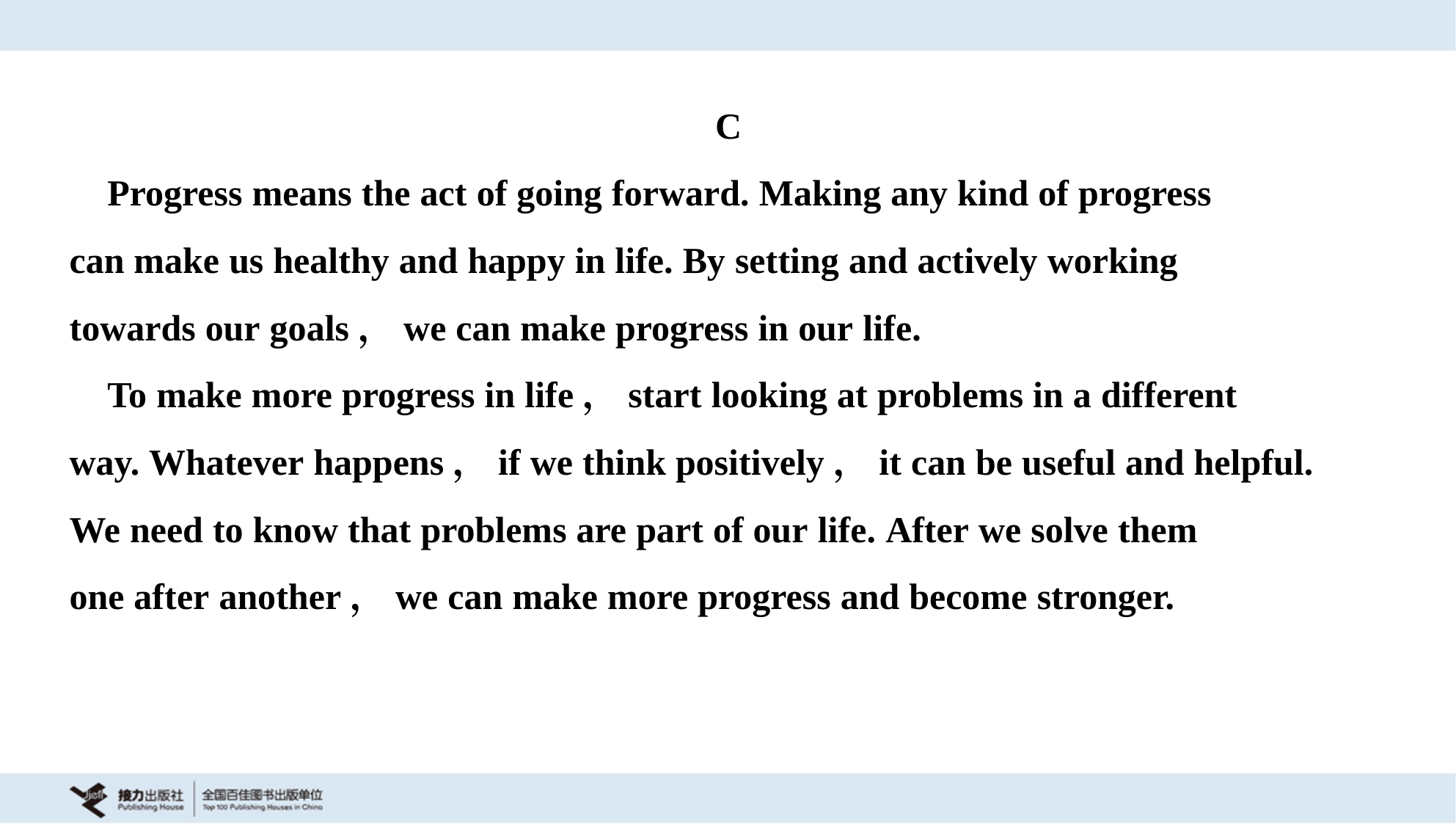

C
    Progress means the act of going forward. Making any kind of progress
can make us healthy and happy in life. By setting and actively working
towards our goals，we can make progress in our life.
    To make more progress in life，start looking at problems in a different
way. Whatever happens，if we think positively，it can be useful and helpful.
We need to know that problems are part of our life. After we solve them
one after another，we can make more progress and become stronger.